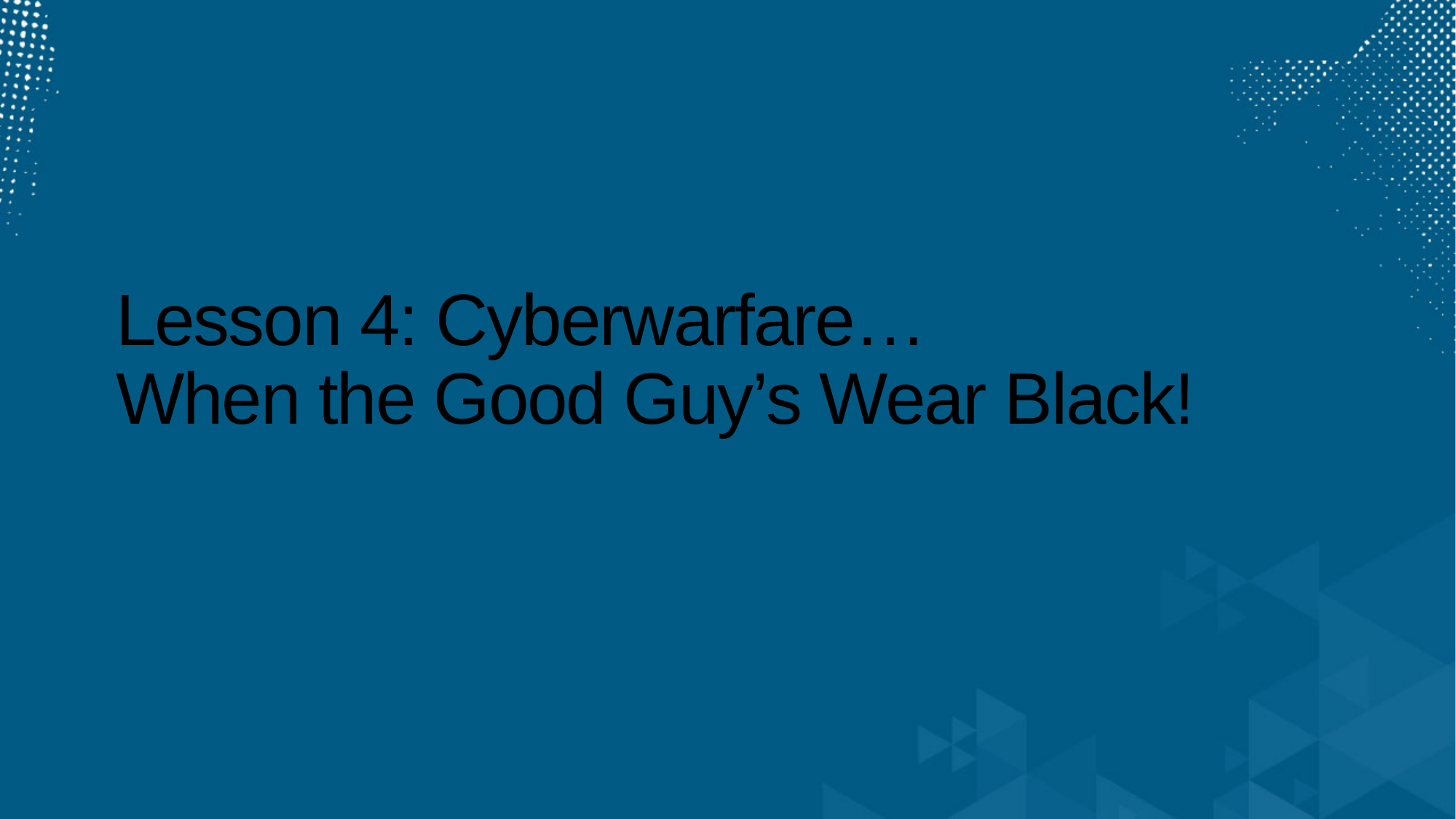

# Lesson 4: Cyberwarfare… When the Good Guy’s Wear Black!